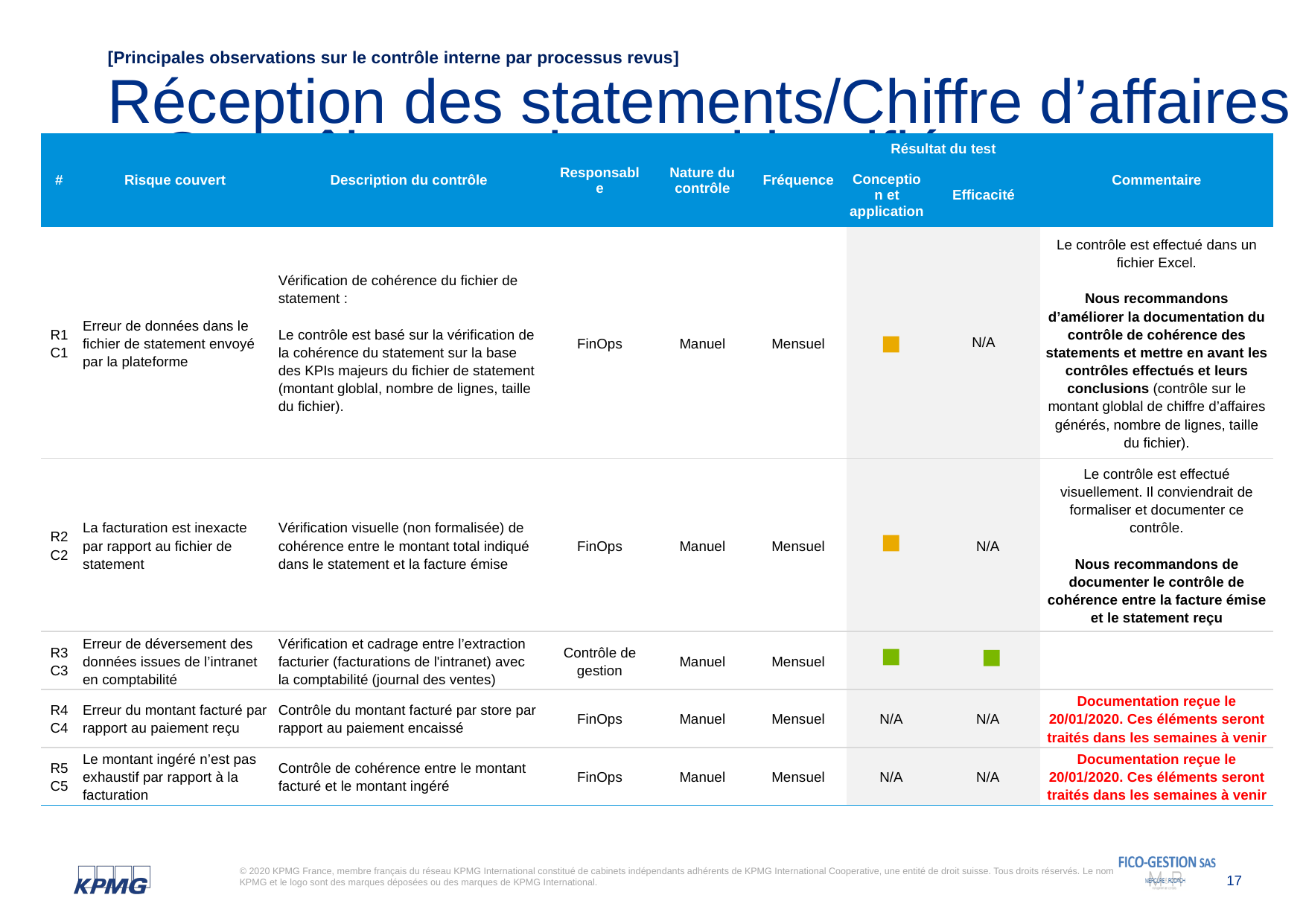

[Principales observations sur le contrôle interne par processus revus]
Réception des statements/Chiffre d’affaires – Contrôles pertinents identifiés
| # | Risque couvert | Description du contrôle | Responsable | Nature du contrôle | Fréquence | Résultat du test |  |  | Commentaire |
| --- | --- | --- | --- | --- | --- | --- | --- | --- | --- |
|  |  |  |  |  |  | Conception et application | Efficacité |  |  |
| R1 C1 | Erreur de données dans le fichier de statement envoyé par la plateforme | Vérification de cohérence du fichier de statement : Le contrôle est basé sur la vérification de la cohérence du statement sur la base des KPIs majeurs du fichier de statement (montant globlal, nombre de lignes, taille du fichier). | FinOps | Manuel | Mensuel |  | N/A |  | Le contrôle est effectué dans un fichier Excel. Nous recommandons d’améliorer la documentation du contrôle de cohérence des statements et mettre en avant les contrôles effectués et leurs conclusions (contrôle sur le montant globlal de chiffre d’affaires générés, nombre de lignes, taille du fichier). |
| R2 C2 | La facturation est inexacte par rapport au fichier de statement | Vérification visuelle (non formalisée) de cohérence entre le montant total indiqué dans le statement et la facture émise | FinOps | Manuel | Mensuel |  |  | N/A | Le contrôle est effectué visuellement. Il conviendrait de formaliser et documenter ce contrôle. Nous recommandons de documenter le contrôle de cohérence entre la facture émise et le statement reçu |
| R3 C3 | Erreur de déversement des données issues de l’intranet en comptabilité | Vérification et cadrage entre l’extraction facturier (facturations de l'intranet) avec la comptabilité (journal des ventes) | Contrôle de gestion | Manuel | Mensuel |  |  |  |  |
| R4 C4 | Erreur du montant facturé par rapport au paiement reçu | Contrôle du montant facturé par store par rapport au paiement encaissé | FinOps | Manuel | Mensuel | N/A |  | N/A | Documentation reçue le 20/01/2020. Ces éléments seront traités dans les semaines à venir |
| R5 C5 | Le montant ingéré n’est pas exhaustif par rapport à la facturation | Contrôle de cohérence entre le montant facturé et le montant ingéré | FinOps | Manuel | Mensuel | N/A |  | N/A | Documentation reçue le 20/01/2020. Ces éléments seront traités dans les semaines à venir |